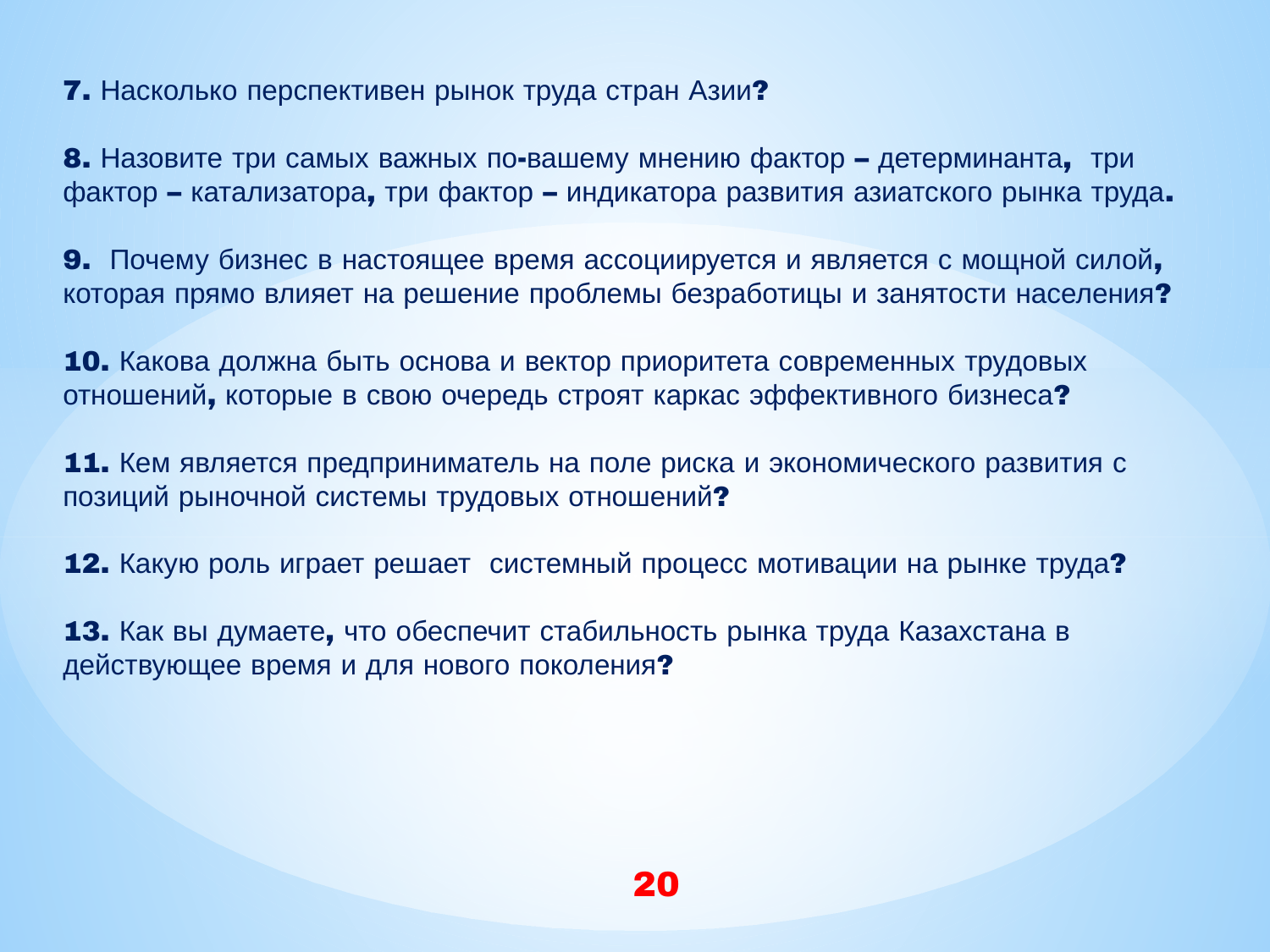

# 7. Насколько перспективен рынок труда стран Азии? 8. Назовите три самых важных по-вашему мнению фактор – детерминанта,  три фактор – катализатора, три фактор – индикатора развития азиатского рынка труда. 9.  Почему бизнес в настоящее время ассоциируется и является с мощной силой, которая прямо влияет на решение проблемы безработицы и занятости населения? 10. Какова должна быть основа и вектор приоритета современных трудовых отношений, которые в свою очередь строят каркас эффективного бизнеса? 11. Кем является предприниматель на поле риска и экономического развития с позиций рыночной системы трудовых отношений? 12. Какую роль играет решает  системный процесс мотивации на рынке труда? 13. Как вы думаете, что обеспечит стабильность рынка труда Казахстана в действующее время и для нового поколения?

20